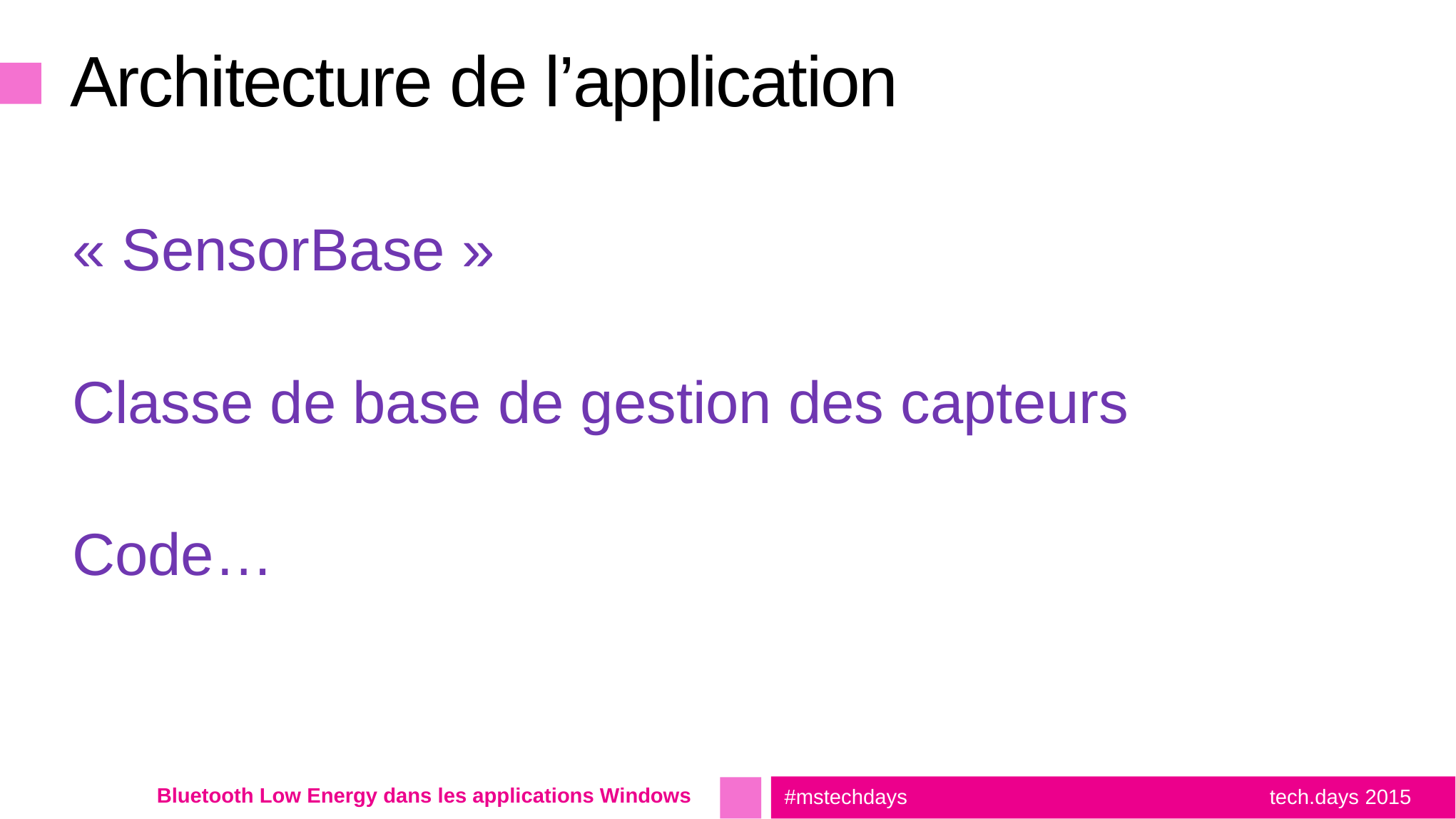

# Architecture de l’application

« SensorBase »

Classe de base de gestion des capteurs

Code…

Bluetooth Low Energy dans les applications Windows